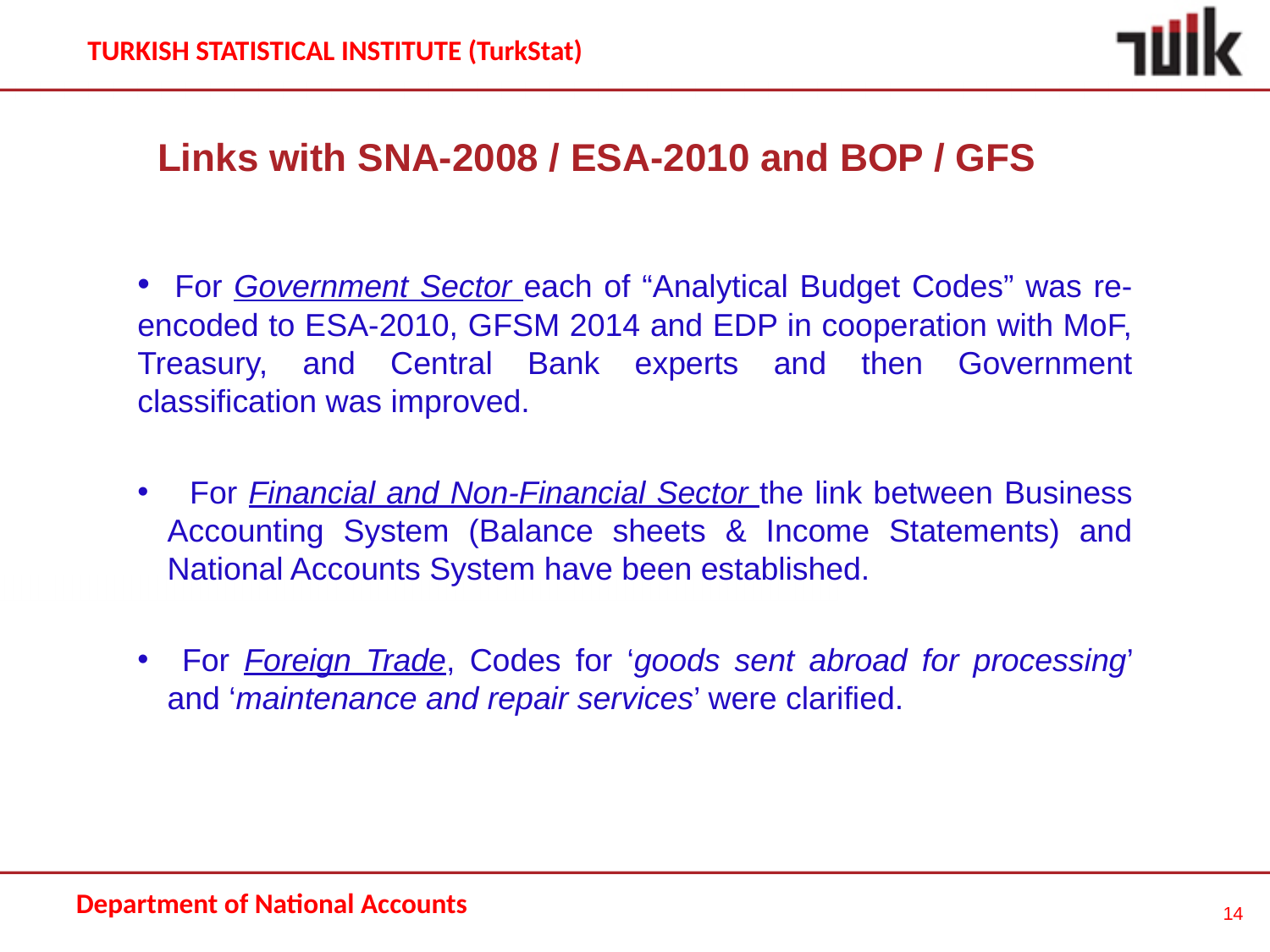

Links with SNA-2008 / ESA-2010 and BOP / GFS

  For Government Sector each of “Analytical Budget Codes” was re-encoded to ESA-2010, GFSM 2014 and EDP in cooperation with MoF, Treasury, and Central Bank experts and then Government classification was improved.

  For Financial and Non-Financial Sector the link between Business Accounting System (Balance sheets & Income Statements) and National Accounts System have been established.

 For Foreign Trade, Codes for ‘goods sent abroad for processing’ and ‘maintenance and repair services’ were clarified.
14